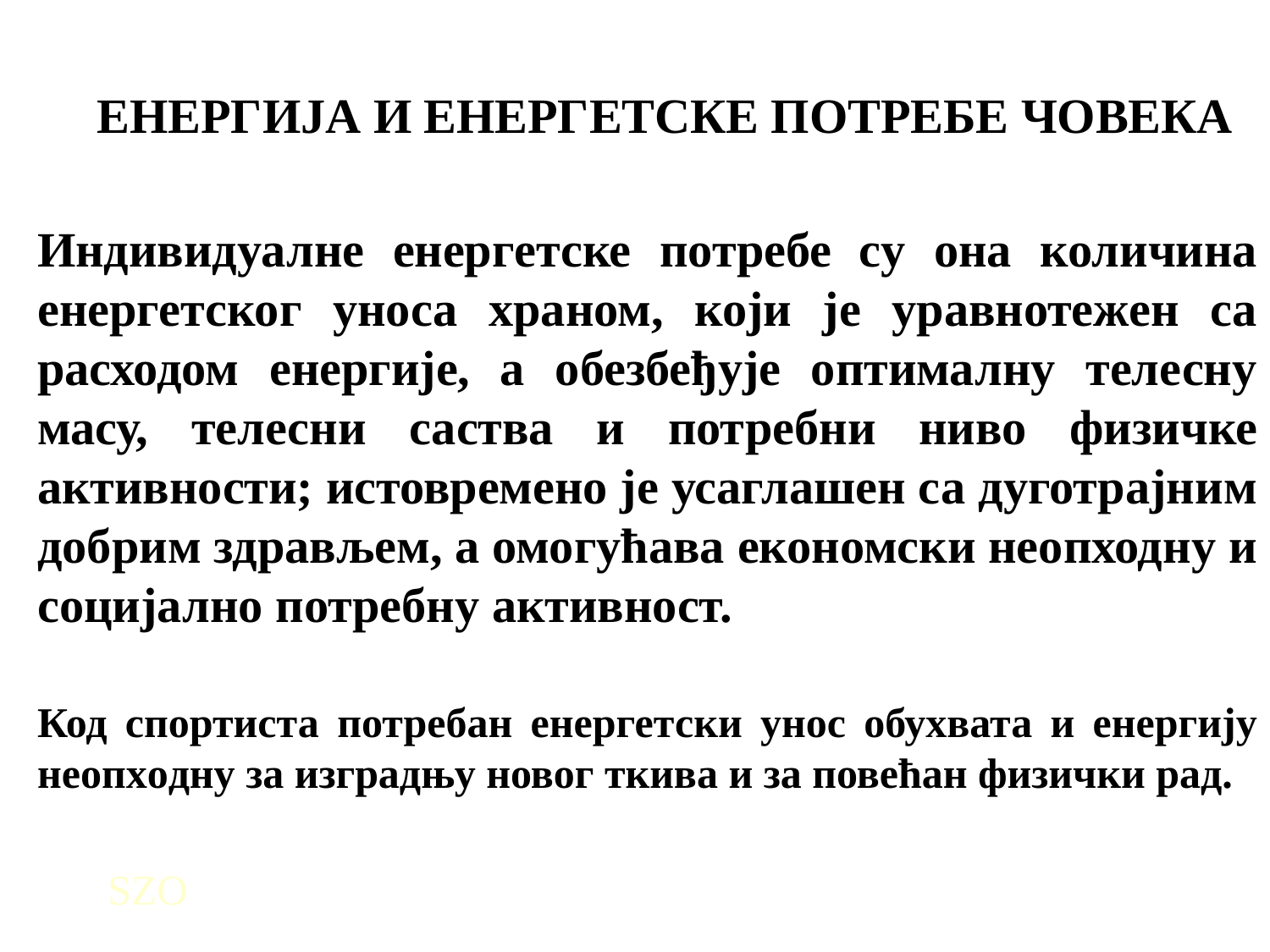

ЕНЕРГИЈА И ЕНЕРГЕТСКЕ ПОТРЕБЕ ЧОВЕКА
Индивидуалне енергетске потребе су она количина енергетског уноса храном, који је уравнотежен са расходом енергије, а обезбеђује оптималну телесну масу, телесни саства и потребни ниво физичке активности; истовремено је усаглашен са дуготрајним добрим здрављем, а омогућава економски неопходну и социјално потребну активност.

Код спортиста потребан енергетски унос обухвата и енергију неопходну за изградњу новог ткива и за повећан физички рад.
SZO